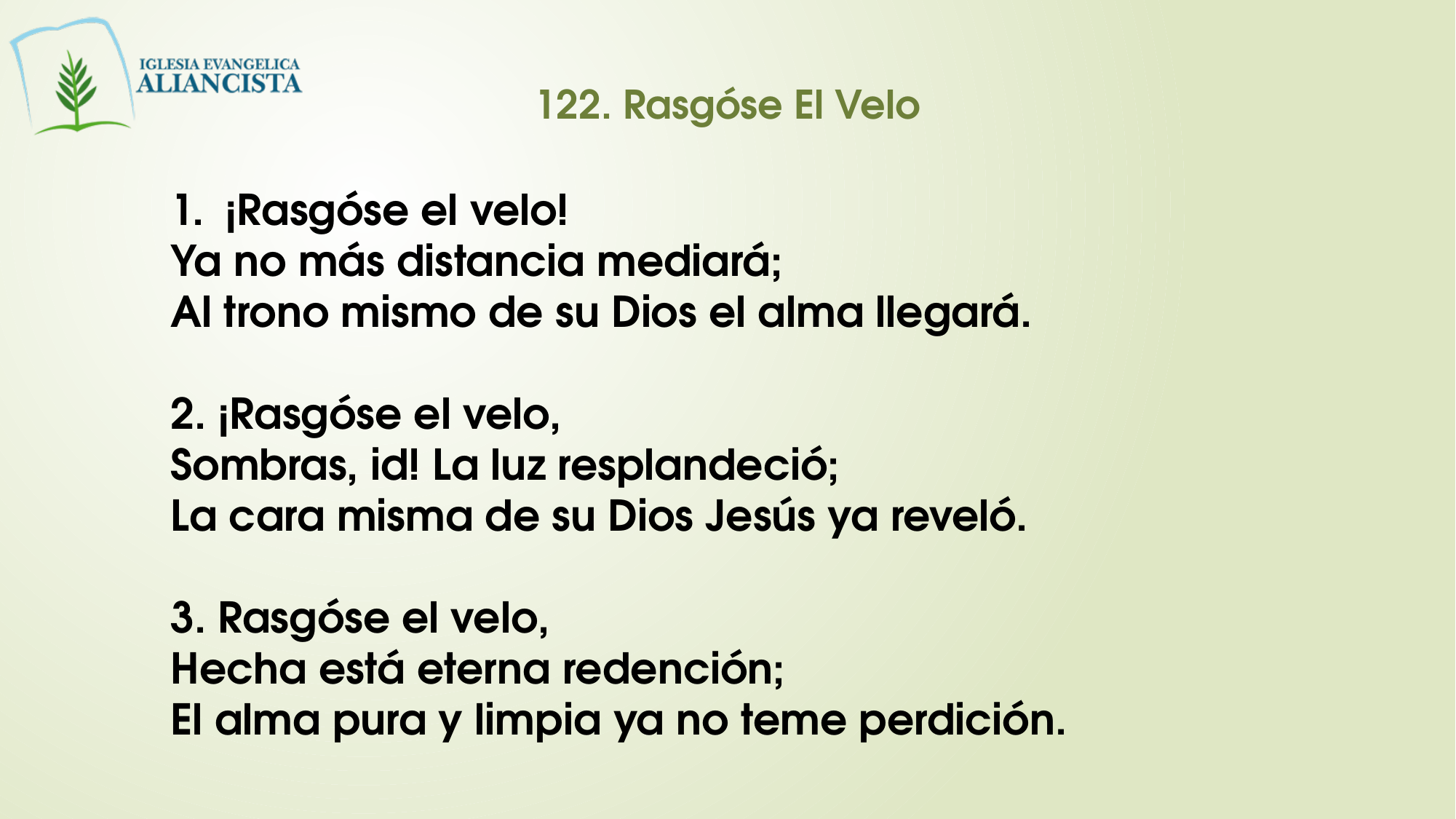

122. Rasgóse El Velo
¡Rasgóse el velo!
Ya no más distancia mediará;
Al trono mismo de su Dios el alma llegará.

2. ¡Rasgóse el velo,
Sombras, id! La luz resplandeció;
La cara misma de su Dios Jesús ya reveló.

3. Rasgóse el velo,
Hecha está eterna redención;
El alma pura y limpia ya no teme perdición.